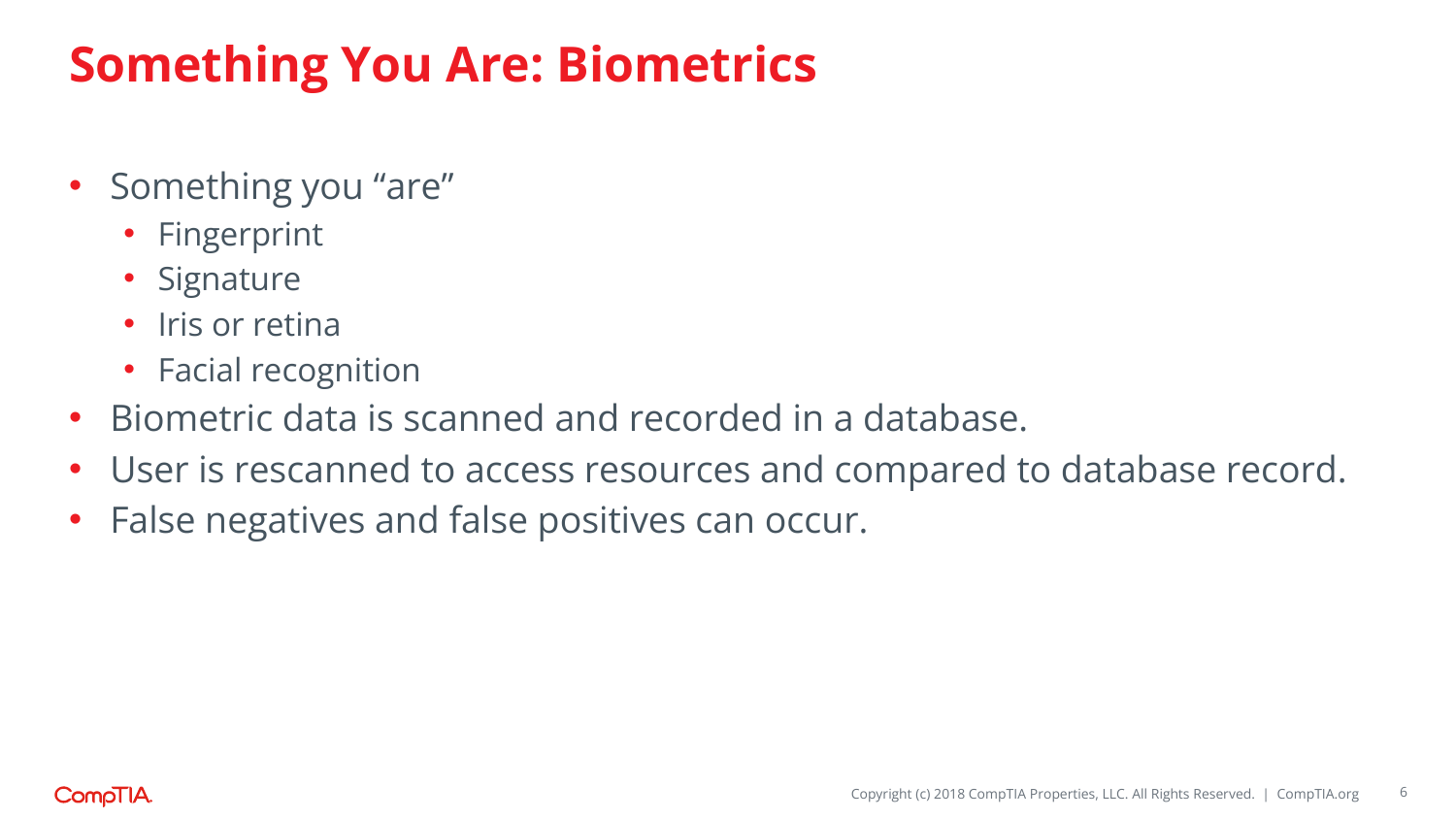

# Something You Are: Biometrics
Something you “are”
Fingerprint
Signature
Iris or retina
Facial recognition
Biometric data is scanned and recorded in a database.
User is rescanned to access resources and compared to database record.
False negatives and false positives can occur.
6